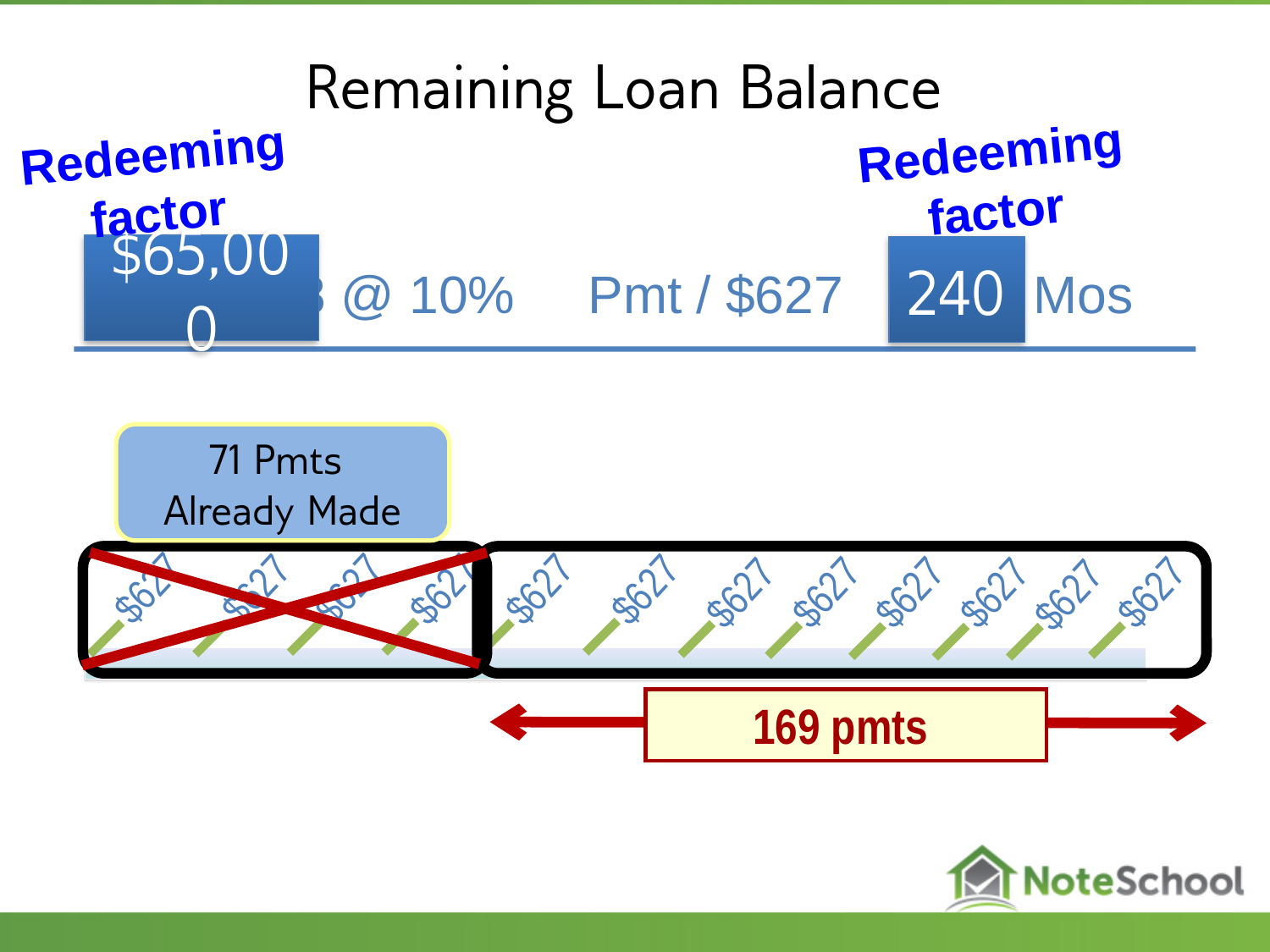

Remaining Loan Balance
Redeeming factor
Redeeming factor
$65,000
240
$56,908 @ 10%     Pmt / $627      169 Mos

71 Pmts
Already Made
$627

$627

$627

$627

$627

$627

$627

$627

$627

$627

$627

$627

169 pmts